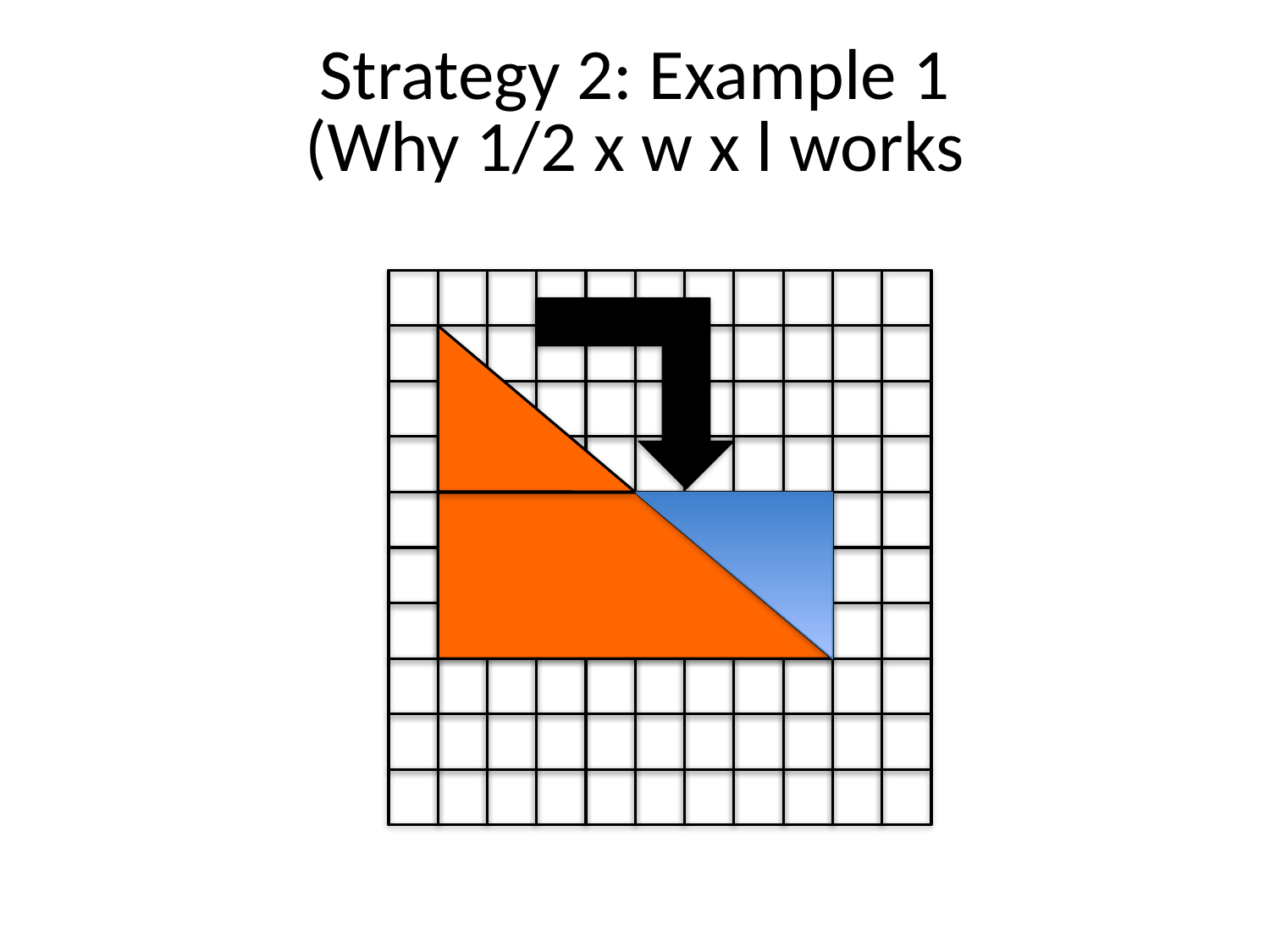

# Strategy 2: Example 1 (Why 1/2 x w x l works